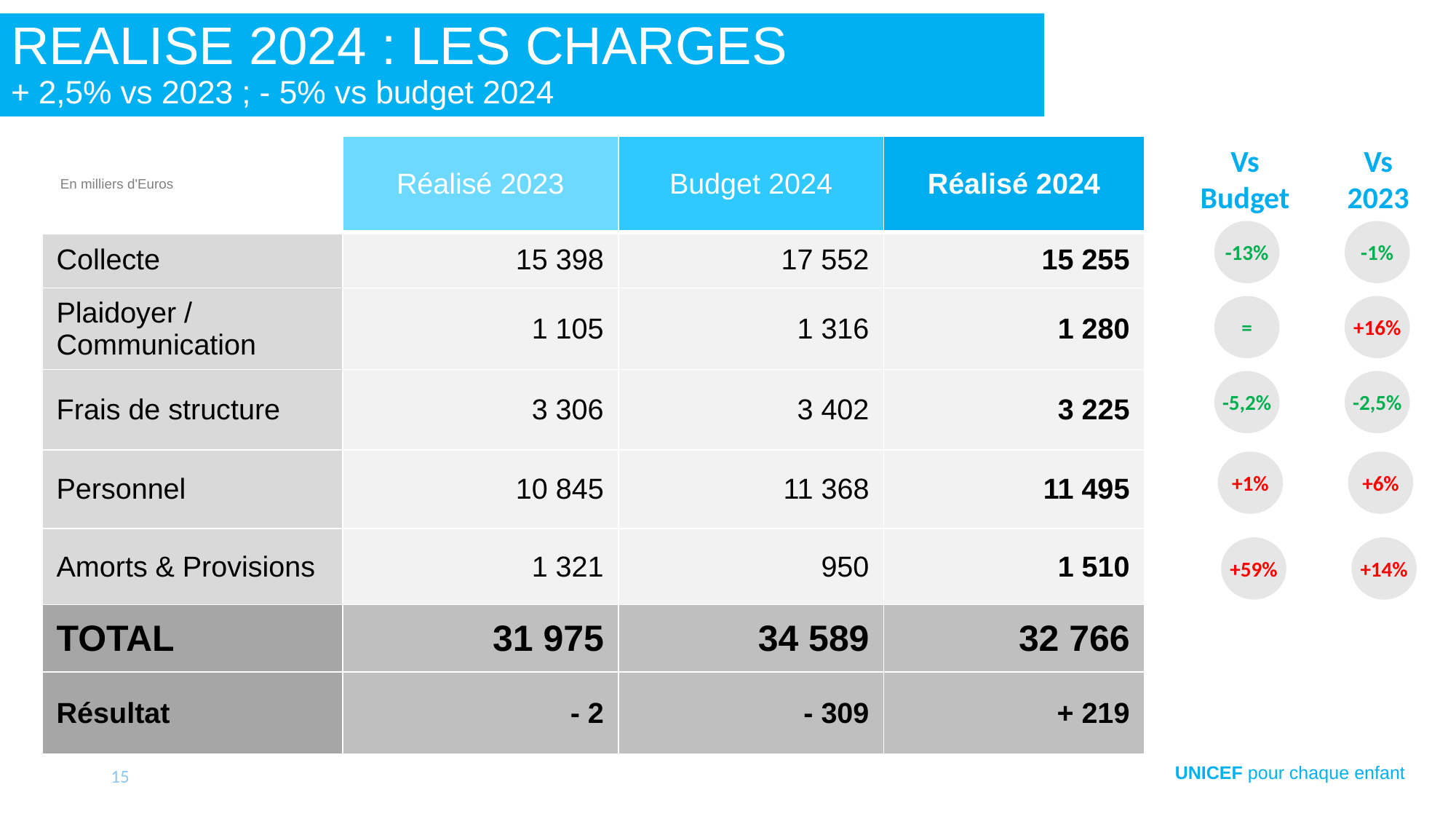

# REALISE 2024 : LES CHARGES + 2,5% vs 2023 ; - 5% vs budget 2024
| En milliers d'Euros | Réalisé 2023 | Budget 2024 | Réalisé 2024 |
| --- | --- | --- | --- |
| Collecte | 15 398 | 17 552 | 15 255 |
| Plaidoyer / Communication | 1 105 | 1 316 | 1 280 |
| Frais de structure | 3 306 | 3 402 | 3 225 |
| Personnel | 10 845 | 11 368 | 11 495 |
| Amorts & Provisions | 1 321 | 950 | 1 510 |
| TOTAL | 31 975 | 34 589 | 32 766 |
| Résultat | - 2 | - 309 | + 219 |
Vs Budget
Vs 2023

-13%
-1%

=
+16%

-5,2%
-2,5%

+1%
+6%

+59%
+14%
15